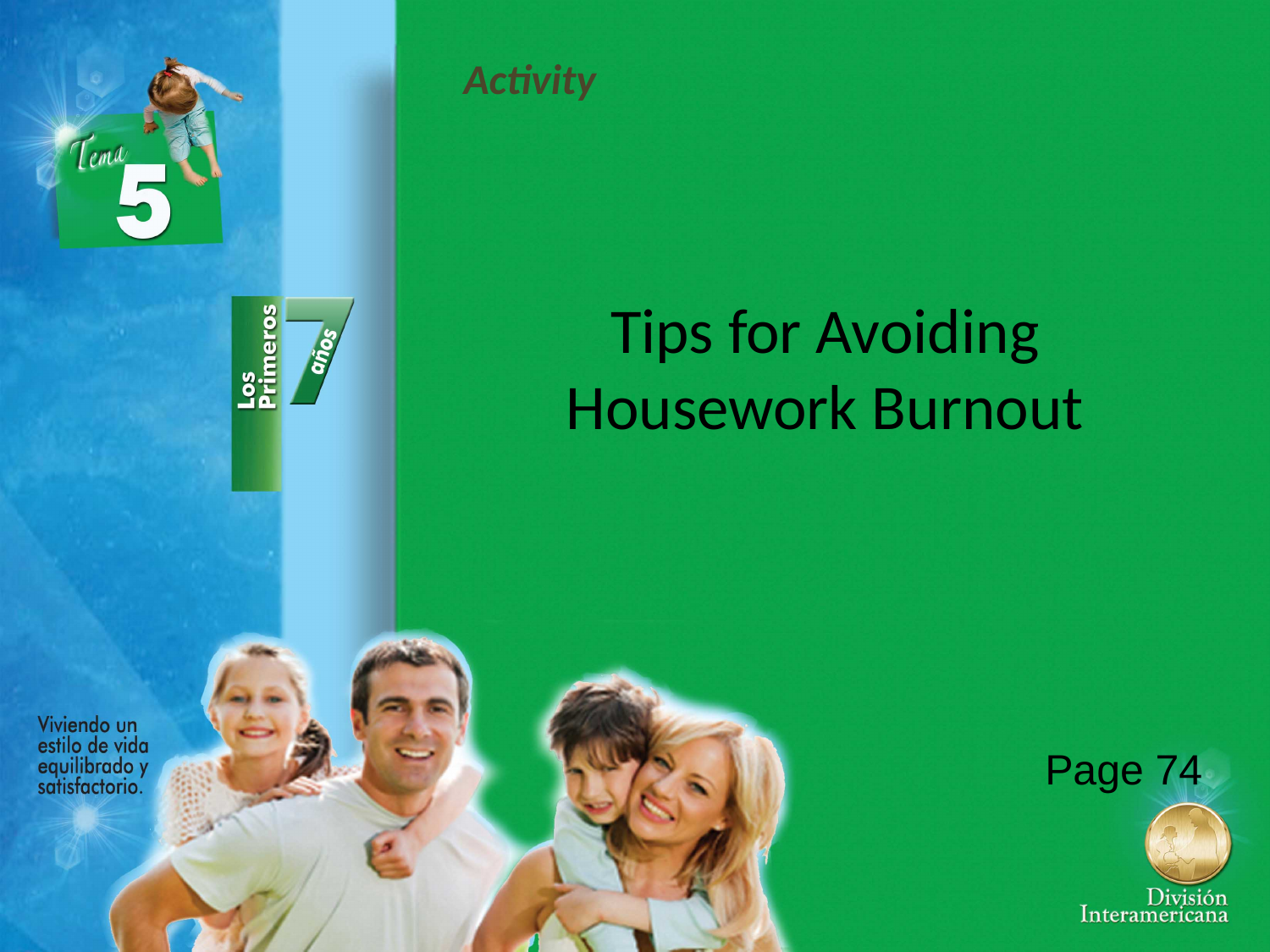

Activity
Tips for Avoiding Housework Burnout
Page 74